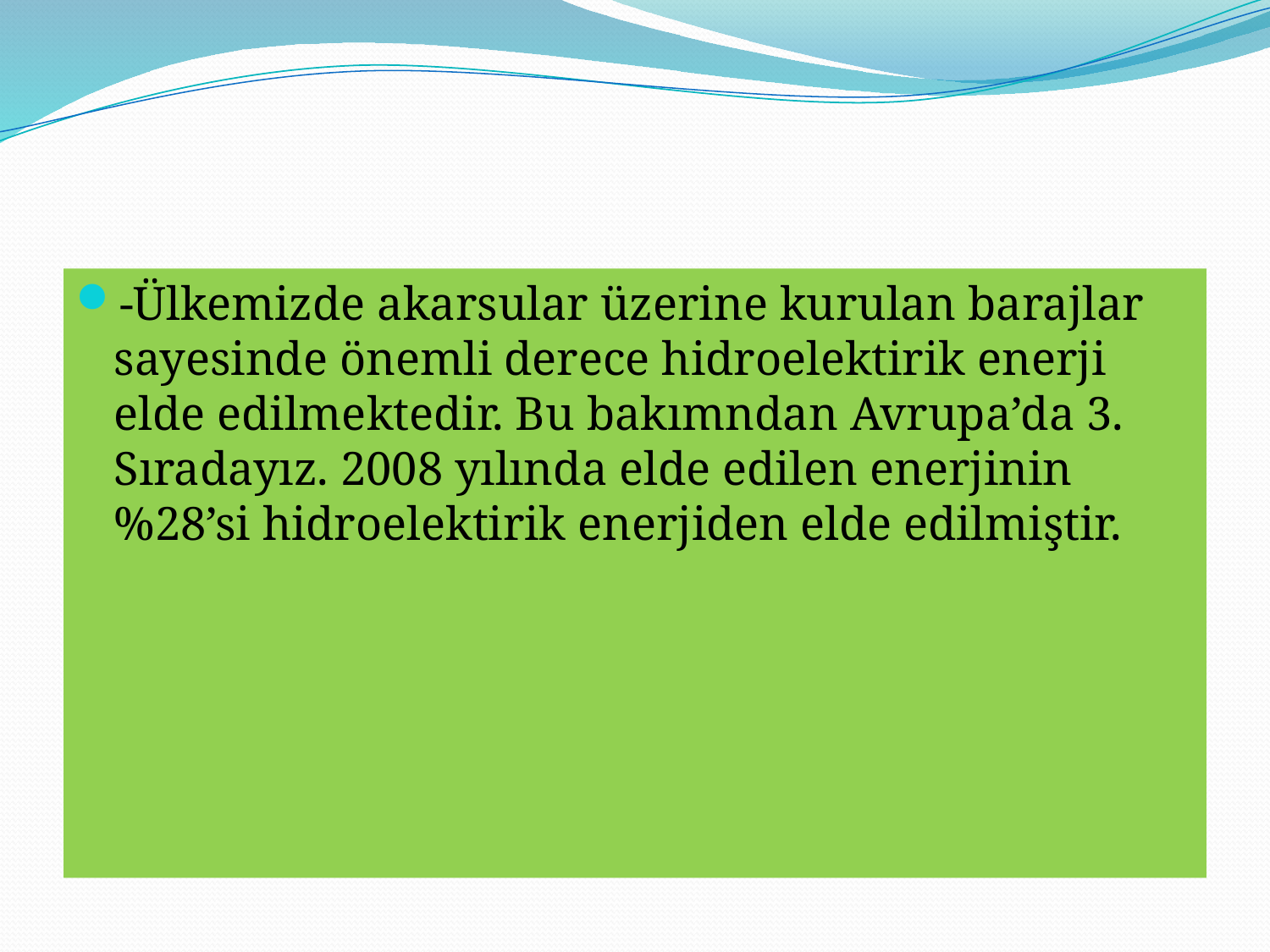

#
-Ülkemizde akarsular üzerine kurulan barajlar sayesinde önemli derece hidroelektirik enerji elde edilmektedir. Bu bakımndan Avrupa’da 3. Sıradayız. 2008 yılında elde edilen enerjinin %28’si hidroelektirik enerjiden elde edilmiştir.